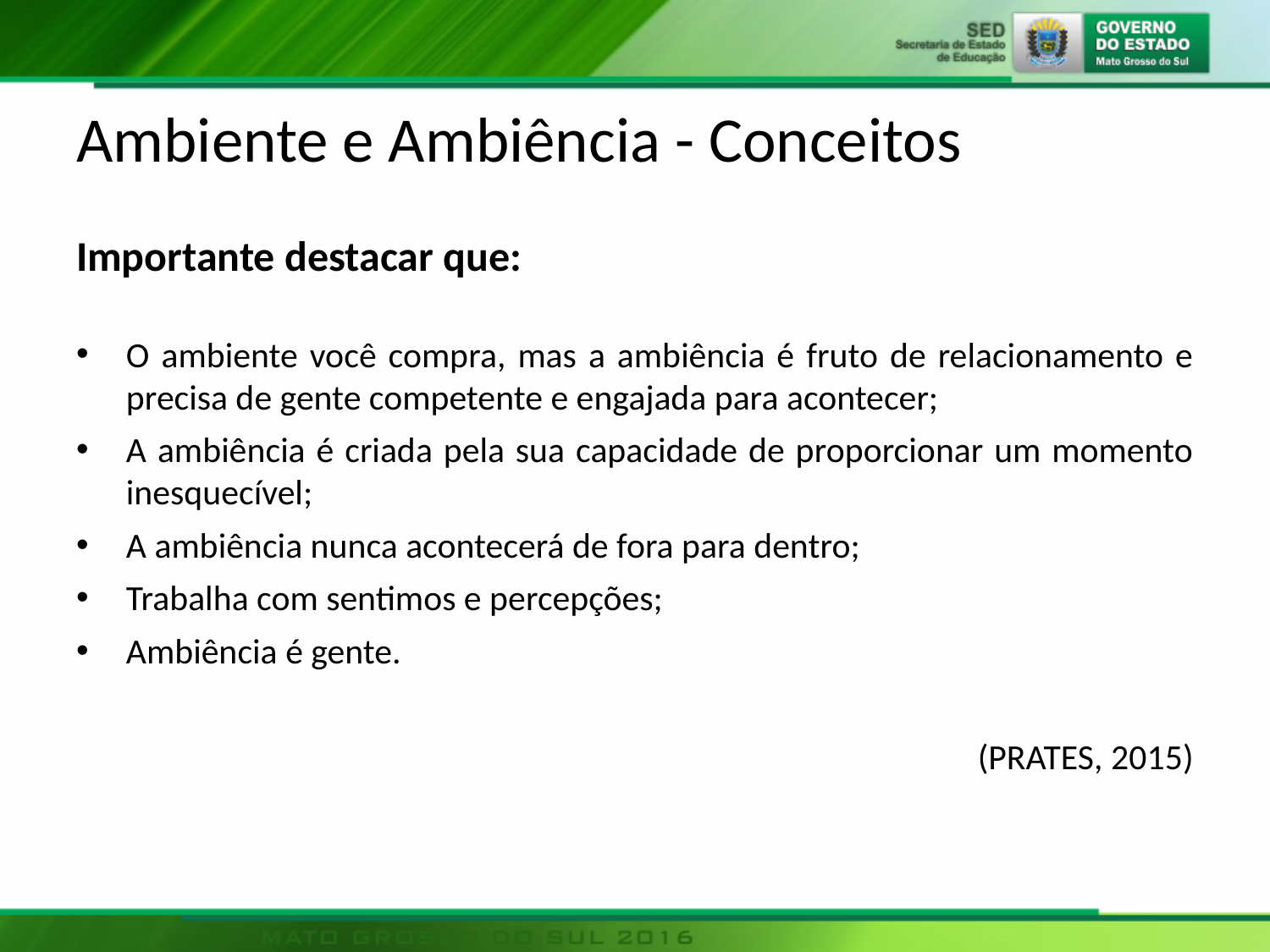

# Ambiente e Ambiência - Conceitos
Importante destacar que:

O ambiente você compra, mas a ambiência é fruto de relacionamento e precisa de gente competente e engajada para acontecer;
A ambiência é criada pela sua capacidade de proporcionar um momento inesquecível;
A ambiência nunca acontecerá de fora para dentro;
Trabalha com sentimos e percepções;
Ambiência é gente.

(PRATES, 2015)